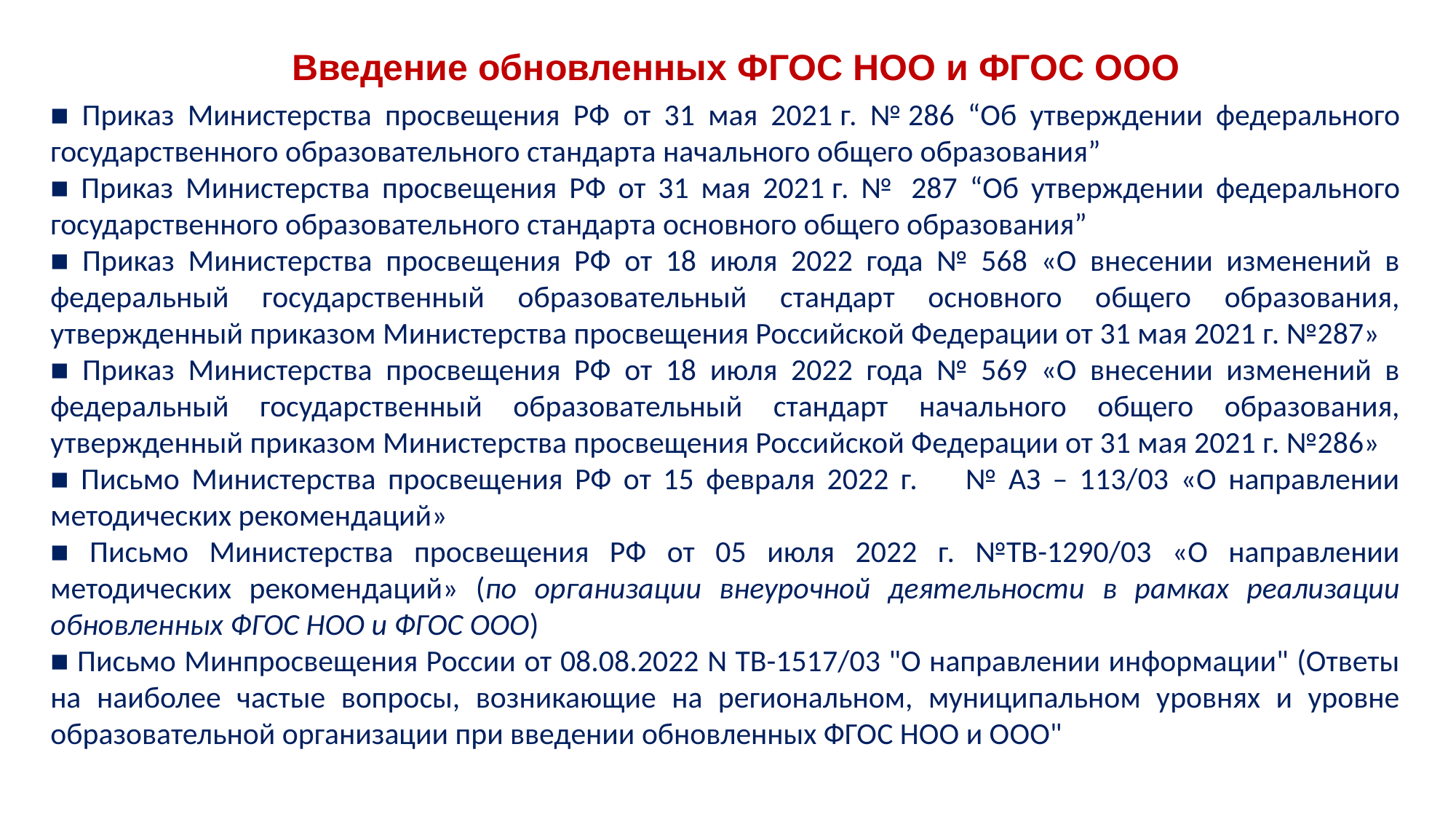

Введение обновленных ФГОС НОО и ФГОС ООО
■ Приказ Министерства просвещения РФ от 31 мая 2021 г. № 286 “Об утверждении федерального государственного образовательного стандарта начального общего образования”
■ Приказ Министерства просвещения РФ от 31 мая 2021 г. №  287 “Об утверждении федерального государственного образовательного стандарта основного общего образования”
■ Приказ Министерства просвещения РФ от 18 июля 2022 года № 568 «О внесении изменений в федеральный государственный образовательный стандарт основного общего образования, утвержденный приказом Министерства просвещения Российской Федерации от 31 мая 2021 г. №287»
■ Приказ Министерства просвещения РФ от 18 июля 2022 года № 569 «О внесении изменений в федеральный государственный образовательный стандарт начального общего образования, утвержденный приказом Министерства просвещения Российской Федерации от 31 мая 2021 г. №286»
■ Письмо Министерства просвещения РФ от 15 февраля 2022 г.    № АЗ – 113/03 «О направлении методических рекомендаций»
■ Письмо Министерства просвещения РФ от 05 июля 2022 г. №ТВ-1290/03 «О направлении методических рекомендаций» (по организации внеурочной деятельности в рамках реализации обновленных ФГОС НОО и ФГОС ООО)
■ Письмо Минпросвещения России от 08.08.2022 N ТВ-1517/03 "О направлении информации" (Ответы на наиболее частые вопросы, возникающие на региональном, муниципальном уровнях и уровне образовательной организации при введении обновленных ФГОС НОО и ООО"